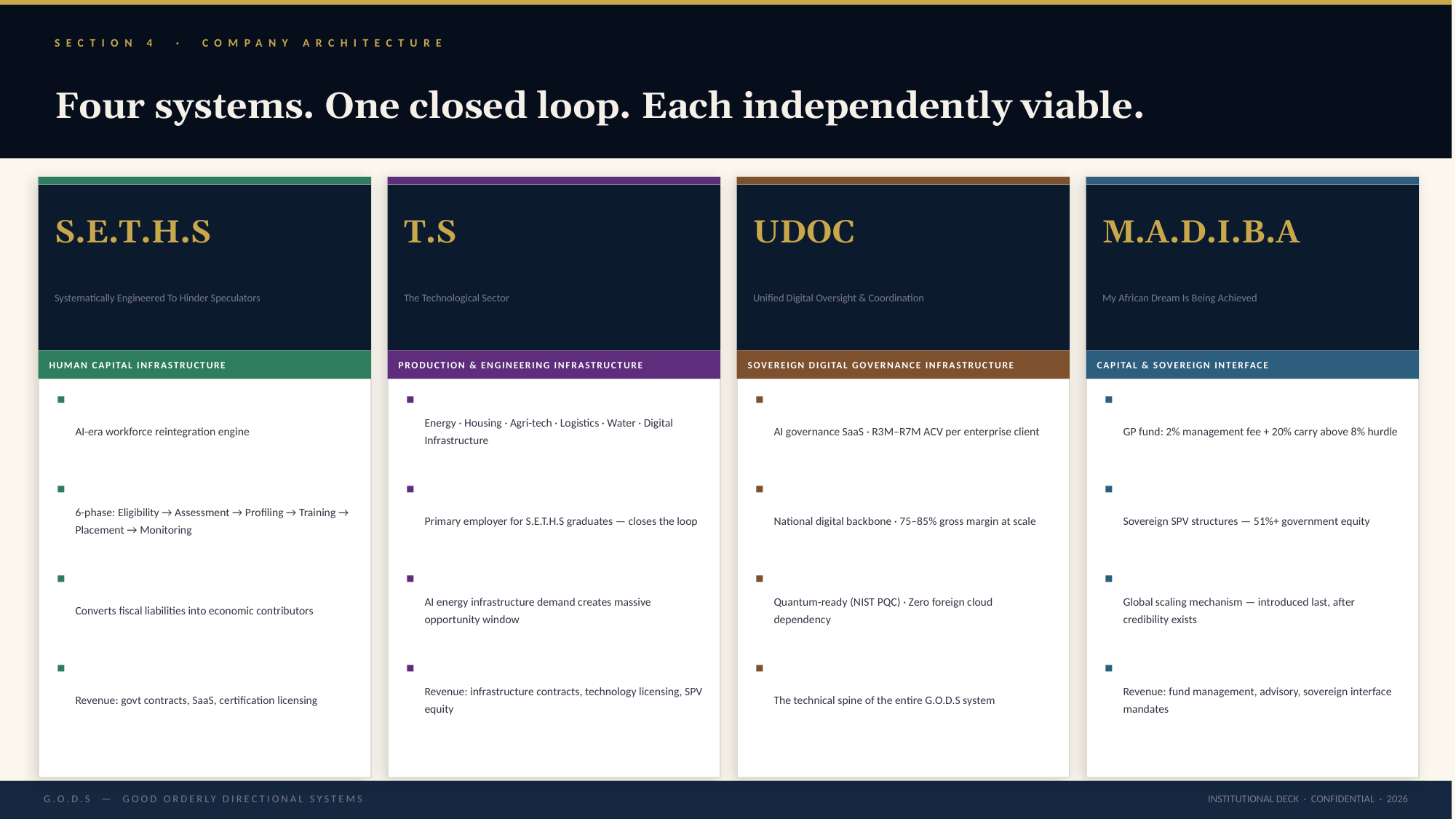

SECTION 4  ·  COMPANY ARCHITECTURE
Four systems. One closed loop. Each independently viable.

S.E.T.H.S
T.S
UDOC
M.A.D.I.B.A
Systematically Engineered To Hinder Speculators
The Technological Sector
Unified Digital Oversight & Coordination
My African Dream Is Being Achieved

HUMAN CAPITAL INFRASTRUCTURE
PRODUCTION & ENGINEERING INFRASTRUCTURE
SOVEREIGN DIGITAL GOVERNANCE INFRASTRUCTURE
CAPITAL & SOVEREIGN INTERFACE
AI-era workforce reintegration engine
Energy · Housing · Agri-tech · Logistics · Water · Digital Infrastructure
AI governance SaaS · R3M–R7M ACV per enterprise client
GP fund: 2% management fee + 20% carry above 8% hurdle

6-phase: Eligibility → Assessment → Profiling → Training → Placement → Monitoring
Primary employer for S.E.T.H.S graduates — closes the loop
National digital backbone · 75–85% gross margin at scale
Sovereign SPV structures — 51%+ government equity

Converts fiscal liabilities into economic contributors
AI energy infrastructure demand creates massive opportunity window
Quantum-ready (NIST PQC) · Zero foreign cloud dependency
Global scaling mechanism — introduced last, after credibility exists

Revenue: govt contracts, SaaS, certification licensing
Revenue: infrastructure contracts, technology licensing, SPV equity
The technical spine of the entire G.O.D.S system
Revenue: fund management, advisory, sovereign interface mandates

INSTITUTIONAL DECK  ·  CONFIDENTIAL  ·  2026
G.O.D.S  —  GOOD ORDERLY DIRECTIONAL SYSTEMS